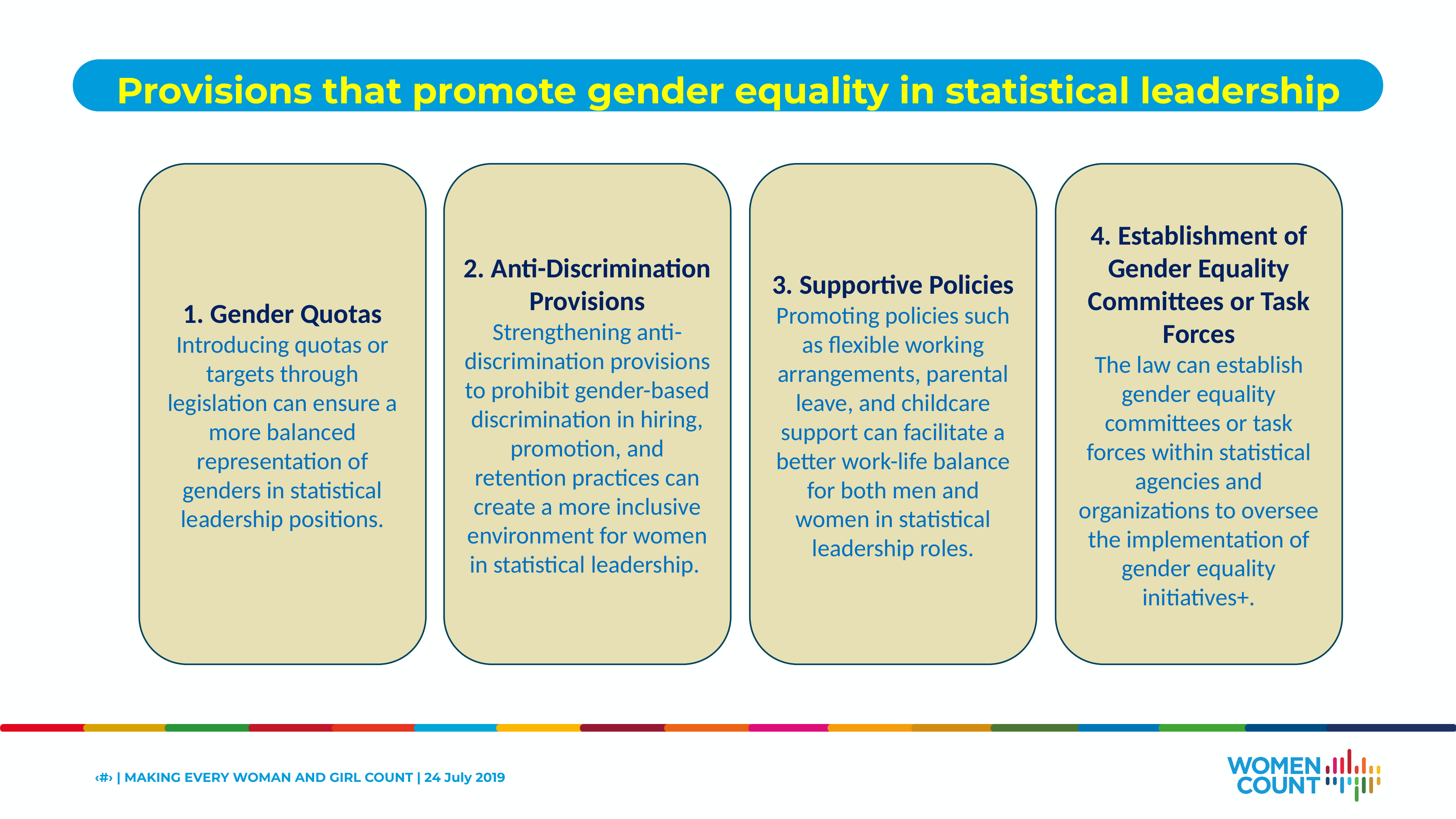

Provisions that promote gender equality in statistical leadership
1. Gender Quotas
Introducing quotas or targets through legislation can ensure a more balanced representation of genders in statistical leadership positions.
2. Anti-Discrimination Provisions
Strengthening anti-discrimination provisions to prohibit gender-based discrimination in hiring, promotion, and retention practices can create a more inclusive environment for women in statistical leadership.
3. Supportive Policies
Promoting policies such as flexible working arrangements, parental leave, and childcare support can facilitate a better work-life balance for both men and women in statistical leadership roles.
4. Establishment of Gender Equality Committees or Task Forces
The law can establish gender equality committees or task forces within statistical agencies and organizations to oversee the implementation of gender equality initiatives+.
‹#› | MAKING EVERY WOMAN AND GIRL COUNT | 24 July 2019